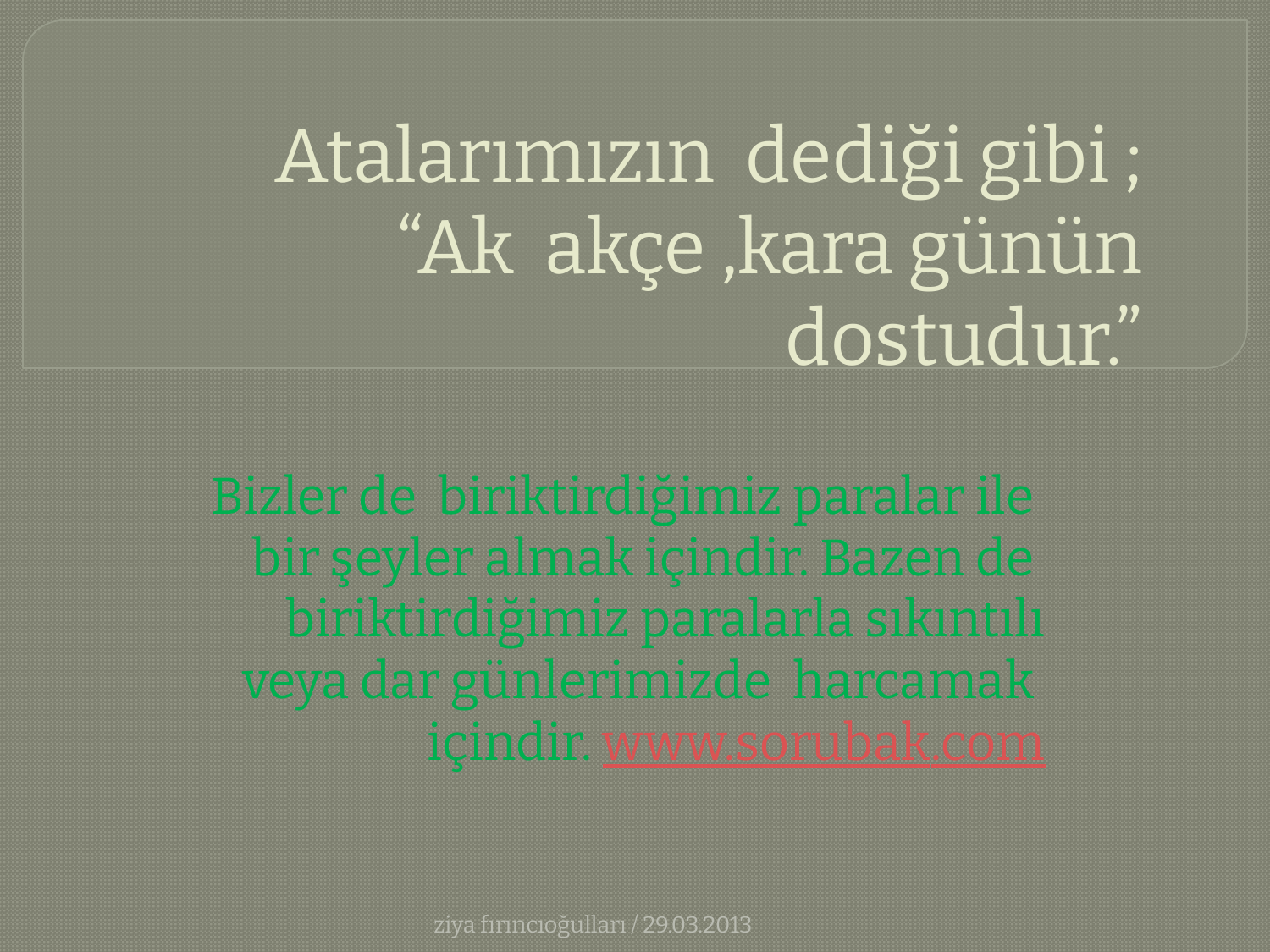

# Atalarımızın  dediği gibi ; “Ak  akçe ,kara günün dostudur.”
Bizler de  biriktirdiğimiz paralar ile  bir şeyler almak içindir. Bazen de  biriktirdiğimiz paralarla sıkıntılı veya dar günlerimizde  harcamak  içindir. www.sorubak.com
ziya fırıncıoğulları / 29.03.2013